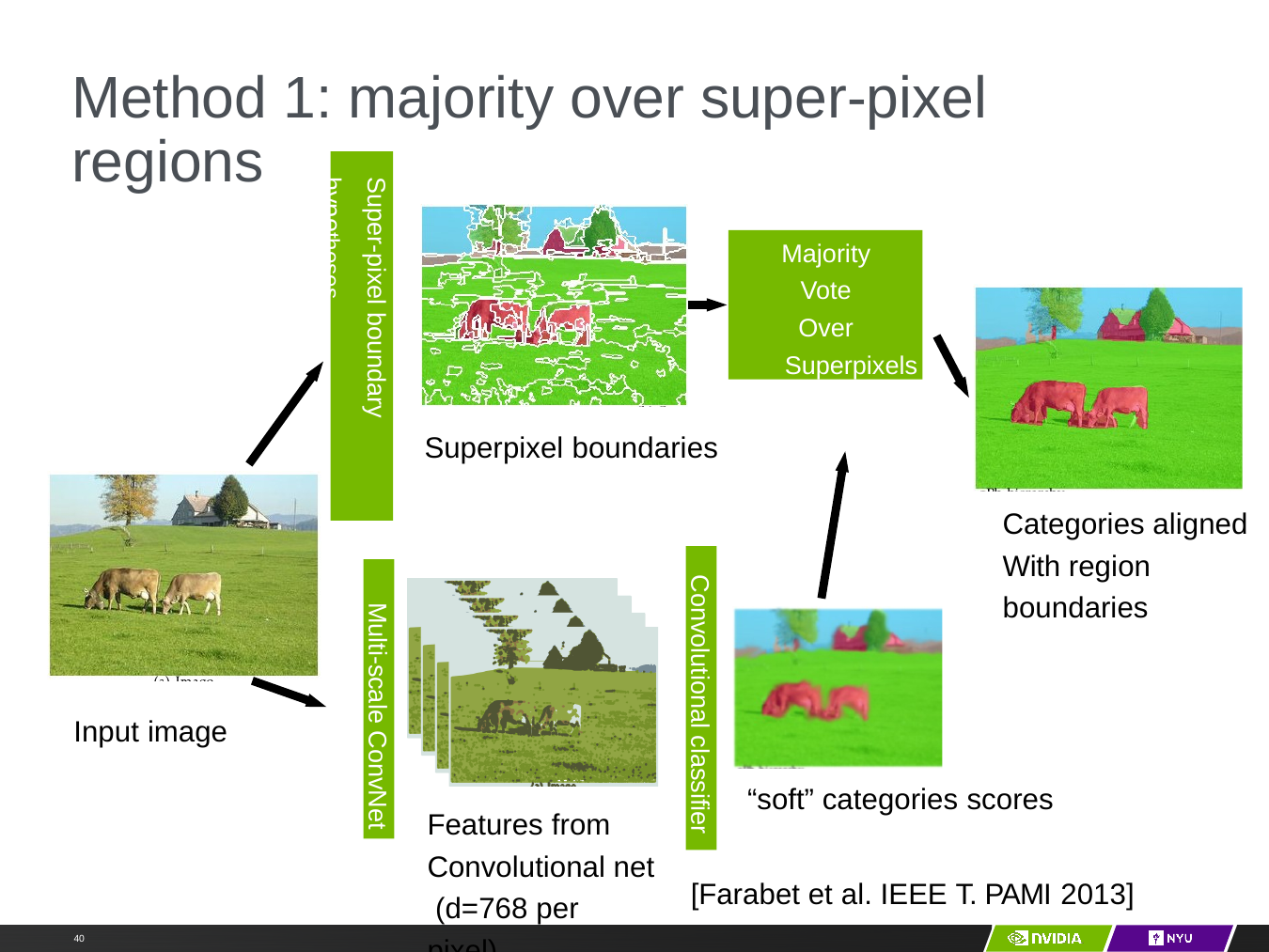

# Method 1: majority over super-pixel regions
Y LeCun
Super-pixel boundary hypetheses

Majority  Vote  Over
Superpixels

Superpixel boundaries

Categories aligned  With region  boundaries
Convolutional classifier
Multi-scale ConvNet

Input image
“soft” categories scores
Features from  Convolutional net  (d=768 per pixel)
[Farabet et al. IEEE T. PAMI 2013]